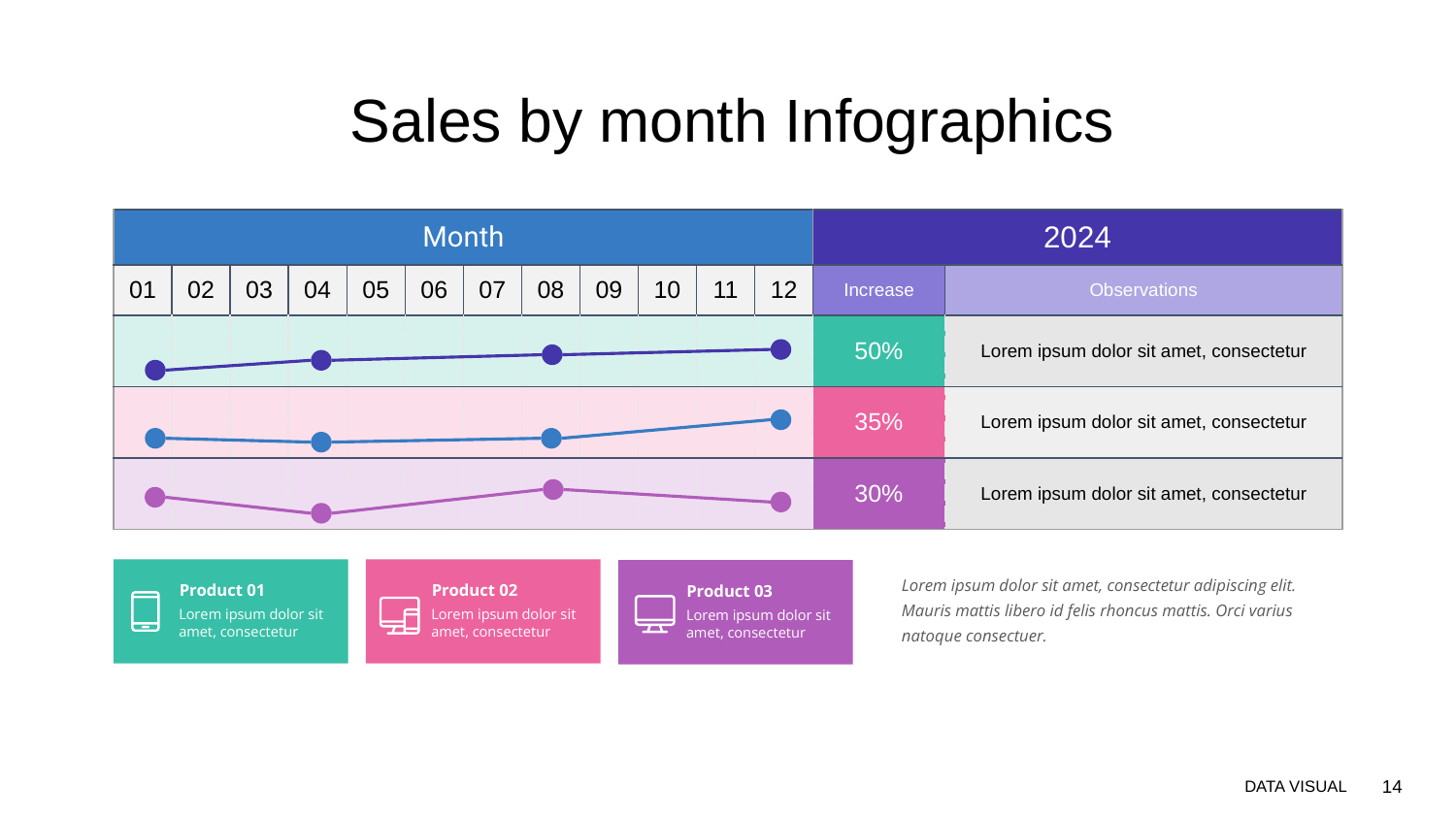

Sales by month Infographics
| Month |  |  |  |  |  |  |  |  |  |  |  | 2024 |  |
| --- | --- | --- | --- | --- | --- | --- | --- | --- | --- | --- | --- | --- | --- |
| 01 | 02 | 03 | 04 | 05 | 06 | 07 | 08 | 09 | 10 | 11 | 12 | Increase | Observations |
|  |  |  |  |  |  |  |  |  |  |  |  | 50% | Lorem ipsum dolor sit amet, consectetur |
|  |  |  |  |  |  |  |  |  |  |  |  | 35% | Lorem ipsum dolor sit amet, consectetur |
|  |  |  |  |  |  |  |  |  |  |  |  | 30% | Lorem ipsum dolor sit amet, consectetur |

Lorem ipsum dolor sit amet, consectetur adipiscing elit. Mauris mattis libero id felis rhoncus mattis. Orci varius natoque consectuer.
Product 01
Product 02
Product 03

Lorem ipsum dolor sit amet, consectetur
Lorem ipsum dolor sit amet, consectetur
Lorem ipsum dolor sit amet, consectetur